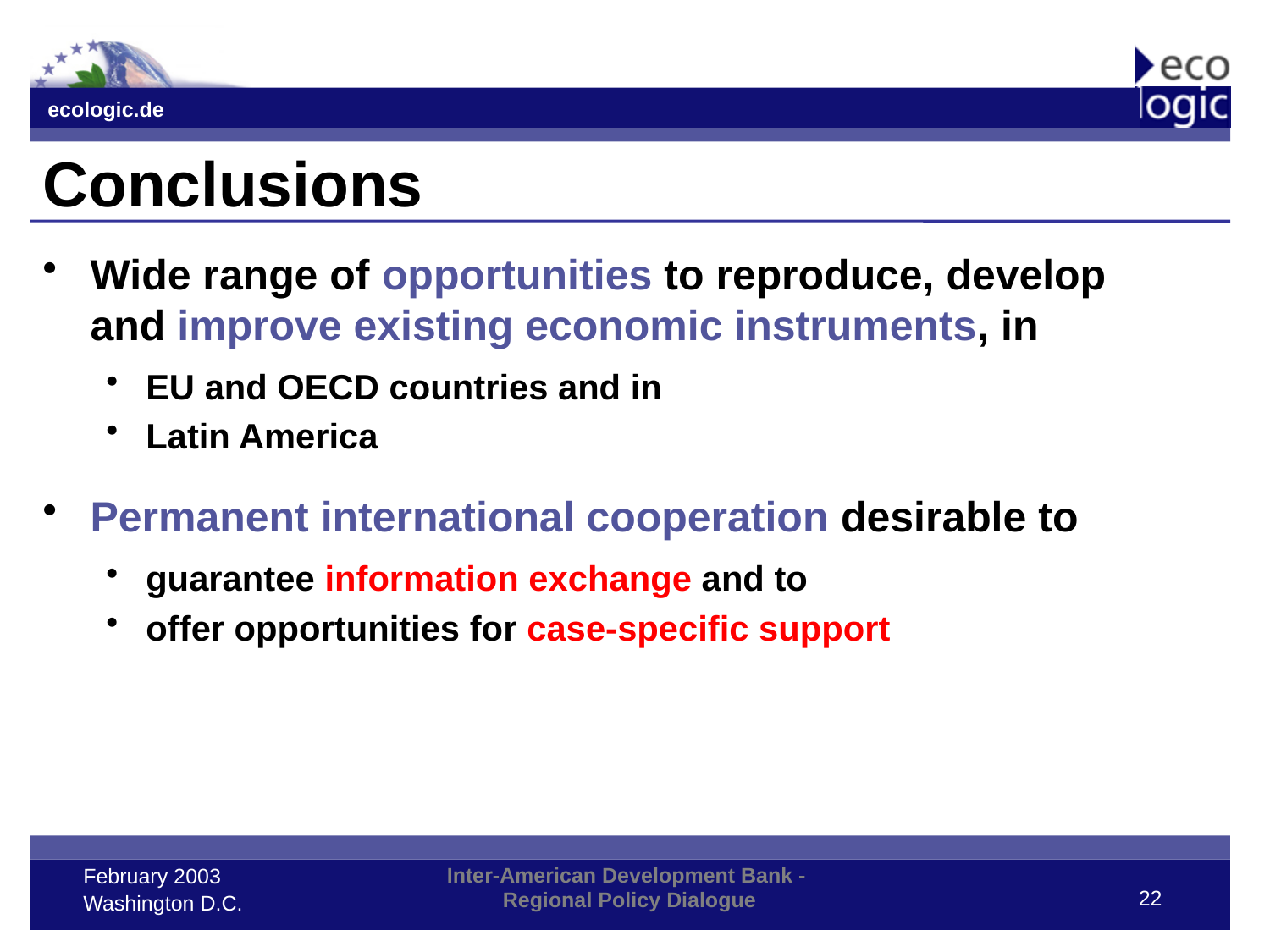

# Conclusions
Wide range of opportunities to reproduce, develop    and improve existing economic instruments, in
EU and OECD countries and in
Latin America
Permanent international cooperation desirable to
guarantee information exchange and to
offer opportunities for case-specific support
22